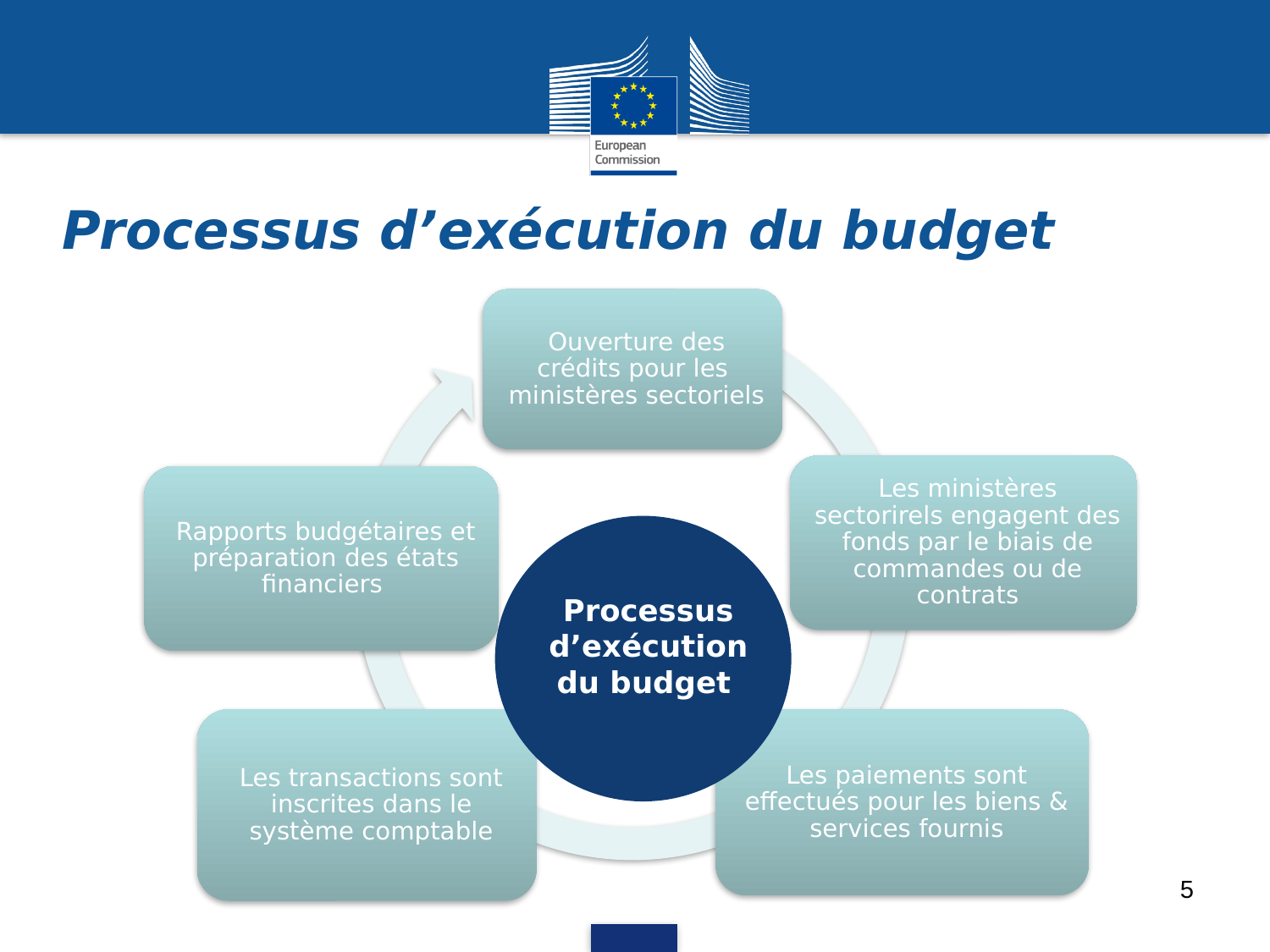

# Processus d’exécution du budget
Ouverture des crédits pour les  ministères sectoriels
Les ministères sectorirels engagent des fonds par le biais de commandes ou de contrats
Les paiements sont effectués pour les biens & services fournis
Les transactions sont inscrites dans le système comptable
Rapports budgétaires et préparation des états financiers

Processus d’exécution du budget

5